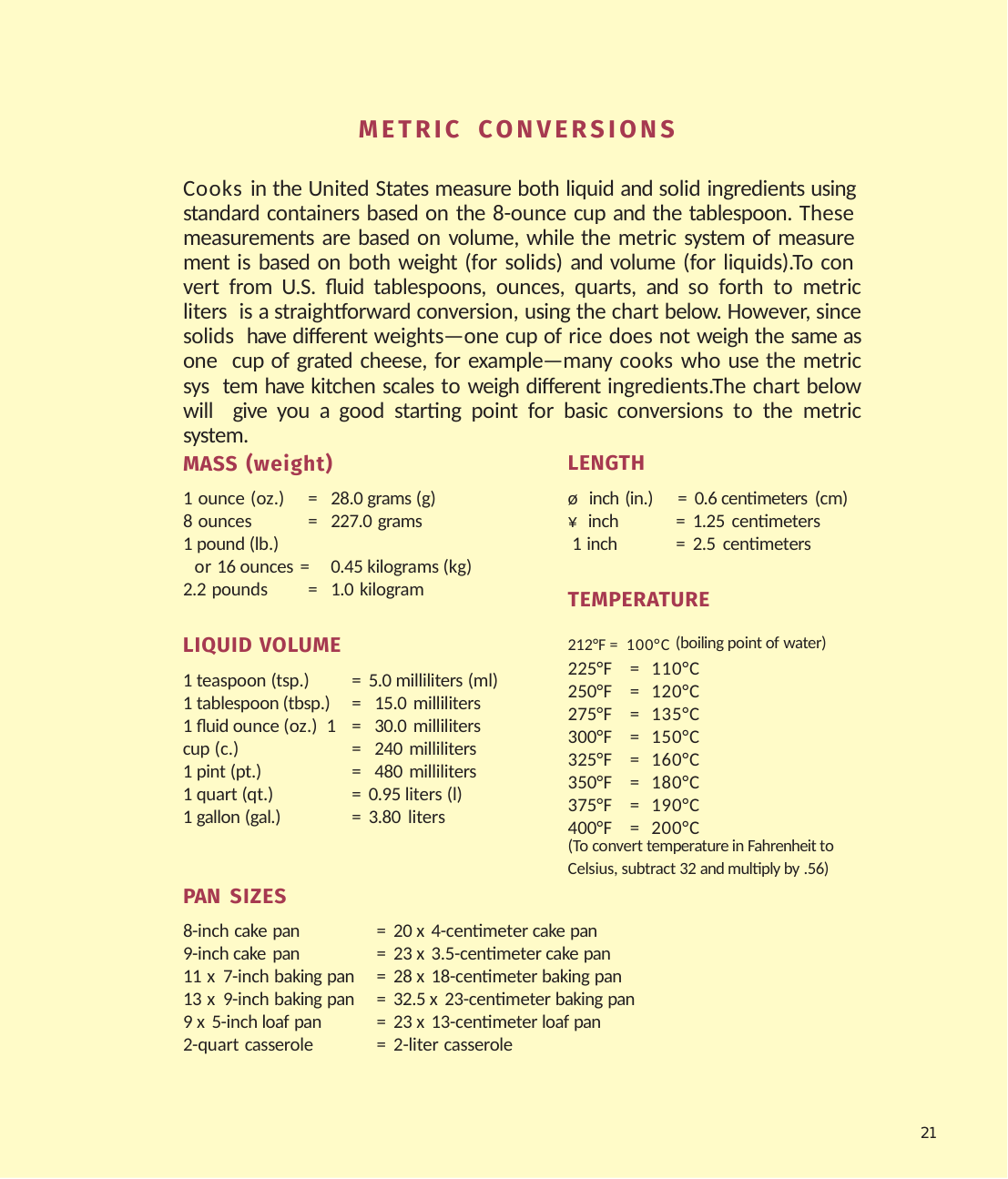

METRIC CONVERSIONS

Cooks in the United States measure both liquid and solid ingredients using  standard containers based on the 8-ounce cup and the tablespoon. These  measurements are based on volume, while the metric system of measure­  ment is based on both weight (for solids) and volume (for liquids).To con­  vert from U.S. fluid tablespoons, ounces, quarts, and so forth to metric liters  is a straightforward conversion, using the chart below. However, since solids  have different weights—one cup of rice does not weigh the same as one  cup of grated cheese, for example—many cooks who use the metric sys­  tem have kitchen scales to weigh different ingredients.The chart below will  give you a good starting point for basic conversions to the metric system.
LENGTH
ø inch (in.)	= 0.6 centimeters (cm)
MASS (weight)
1 ounce (oz.)	=
28.0 grams (g)
227.0 grams
¥ inch  1 inch
= 1.25 centimeters
= 2.5 centimeters
8 ounces	=
1 pound (lb.)
or 16 ounces =
0.45 kilograms (kg)
1.0 kilogram
TEMPERATURE
212°F = 100°C (boiling point of water)
225°F    = 110°C
250°F    = 120°C
275°F    = 135°C
300°F    = 150°C
325°F    = 160°C
350°F    = 180°C
375°F    = 190°C
400°F    = 200°C
2.2 pounds	=
LIQUID VOLUME
1 teaspoon (tsp.)
1 tablespoon (tbsp.)  1 fluid ounce (oz.)  1 cup (c.)
1 pint (pt.)
1 quart (qt.)
1 gallon (gal.)
= 5.0 milliliters (ml)
=  15.0 milliliters
=  30.0 milliliters
=  240 milliliters
=  480 milliliters
= 0.95 liters (l)
= 3.80 liters
(To convert temperature in Fahrenheit to  Celsius, subtract 32 and multiply by .56)
PAN SIZES
8-inch cake pan  9-inch cake pan
11 x 7-inch baking pan  13 x 9-inch baking pan  9 x 5-inch loaf pan
2-quart casserole
= 20 x 4-centimeter cake pan
= 23 x 3.5-centimeter cake pan
= 28 x 18-centimeter baking pan
= 32.5 x 23-centimeter baking pan
= 23 x 13-centimeter loaf pan
= 2-liter casserole
21